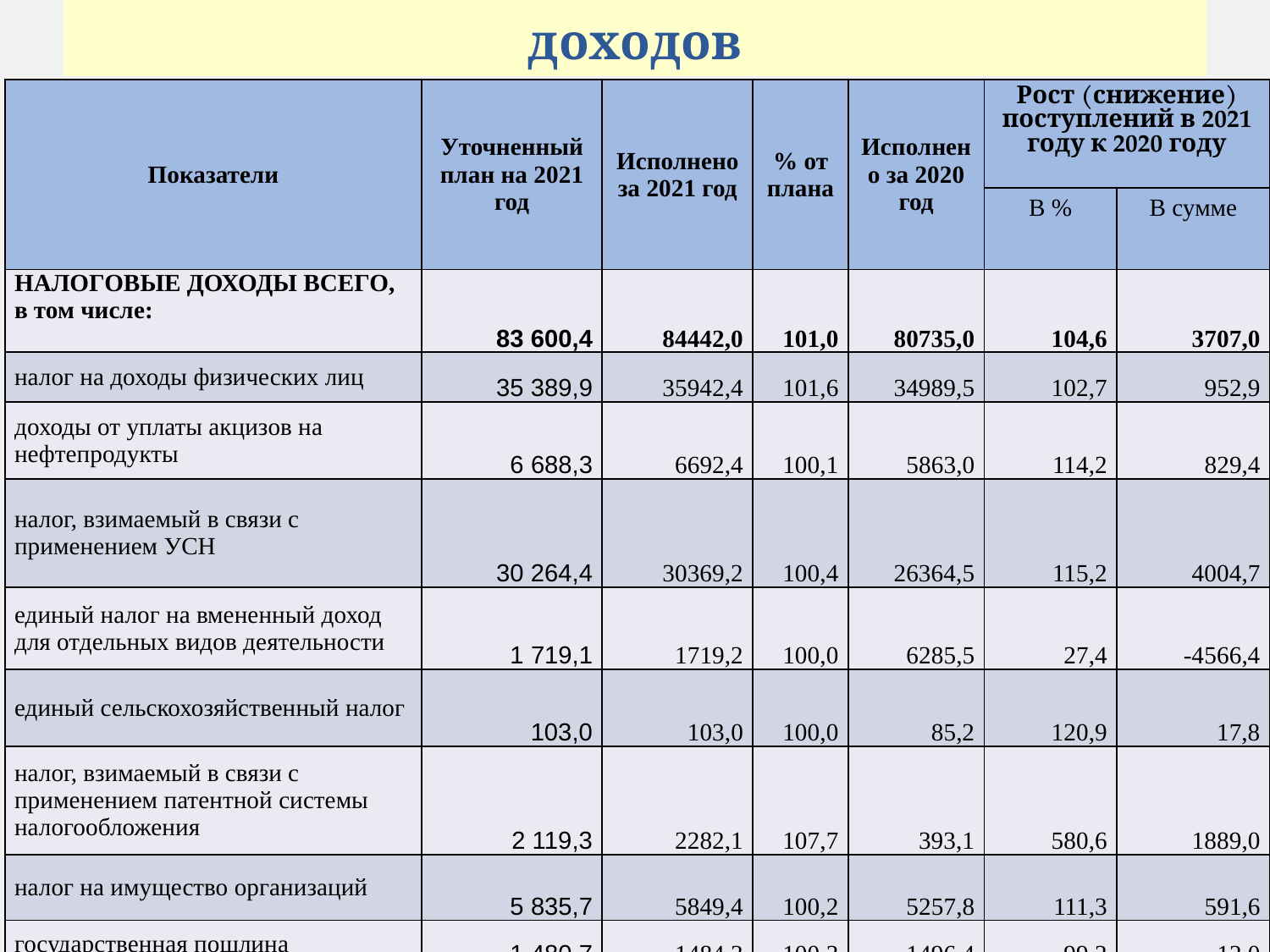

# Исполнение основных налоговых доходов
| Показатели | Уточненный план на 2021 год | Исполнено за 2021 год | % от плана | Исполнено за 2020 год | Рост (снижение) поступлений в 2021 году к 2020 году |  |
| --- | --- | --- | --- | --- | --- | --- |
|  |  |  |  |  | В % | В сумме |
| НАЛОГОВЫЕ ДОХОДЫ ВСЕГО, в том числе: | 83 600,4 | 84442,0 | 101,0 | 80735,0 | 104,6 | 3707,0 |
| налог на доходы физических лиц | 35 389,9 | 35942,4 | 101,6 | 34989,5 | 102,7 | 952,9 |
| доходы от уплаты акцизов на нефтепродукты | 6 688,3 | 6692,4 | 100,1 | 5863,0 | 114,2 | 829,4 |
| налог, взимаемый в связи с применением УСН | 30 264,4 | 30369,2 | 100,4 | 26364,5 | 115,2 | 4004,7 |
| единый налог на вмененный доход для отдельных видов деятельности | 1 719,1 | 1719,2 | 100,0 | 6285,5 | 27,4 | -4566,4 |
| единый сельскохозяйственный налог | 103,0 | 103,0 | 100,0 | 85,2 | 120,9 | 17,8 |
| налог, взимаемый в связи с применением патентной системы налогообложения | 2 119,3 | 2282,1 | 107,7 | 393,1 | 580,6 | 1889,0 |
| налог на имущество организаций | 5 835,7 | 5849,4 | 100,2 | 5257,8 | 111,3 | 591,6 |
| государственная пошлина | 1 480,7 | 1484,3 | 100,3 | 1496,4 | 99,2 | -12,0 |